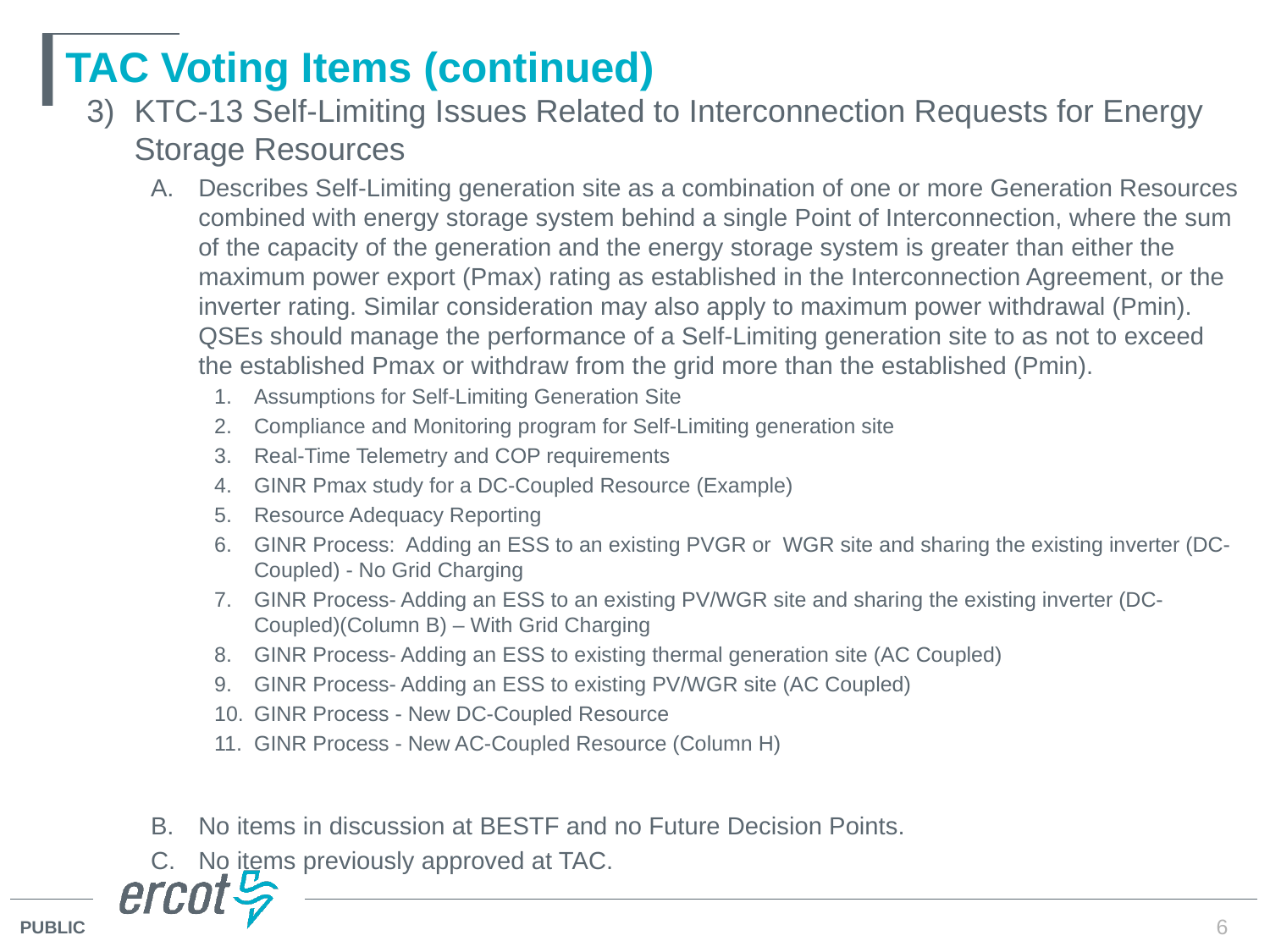

# TAC Voting Items (continued)
KTC-13 Self-Limiting Issues Related to Interconnection Requests for Energy Storage Resources
Describes Self-Limiting generation site as a combination of one or more Generation Resources combined with energy storage system behind a single Point of Interconnection, where the sum of the capacity of the generation and the energy storage system is greater than either the maximum power export (Pmax) rating as established in the Interconnection Agreement, or the inverter rating. Similar consideration may also apply to maximum power withdrawal (Pmin).  QSEs should manage the performance of a Self-Limiting generation site to as not to exceed the established Pmax or withdraw from the grid more than the established (Pmin).
Assumptions for Self-Limiting Generation Site
Compliance and Monitoring program for Self-Limiting generation site
Real-Time Telemetry and COP requirements
GINR Pmax study for a DC-Coupled Resource (Example)
Resource Adequacy Reporting
GINR Process:  Adding an ESS to an existing PVGR or  WGR site and sharing the existing inverter (DC-Coupled) - No Grid Charging
GINR Process- Adding an ESS to an existing PV/WGR site and sharing the existing inverter (DC-Coupled)(Column B) – With Grid Charging
GINR Process- Adding an ESS to existing thermal generation site (AC Coupled)
GINR Process- Adding an ESS to existing PV/WGR site (AC Coupled)
GINR Process - New DC-Coupled Resource
GINR Process - New AC-Coupled Resource (Column H)

No items in discussion at BESTF and no Future Decision Points.
No items previously approved at TAC.
6